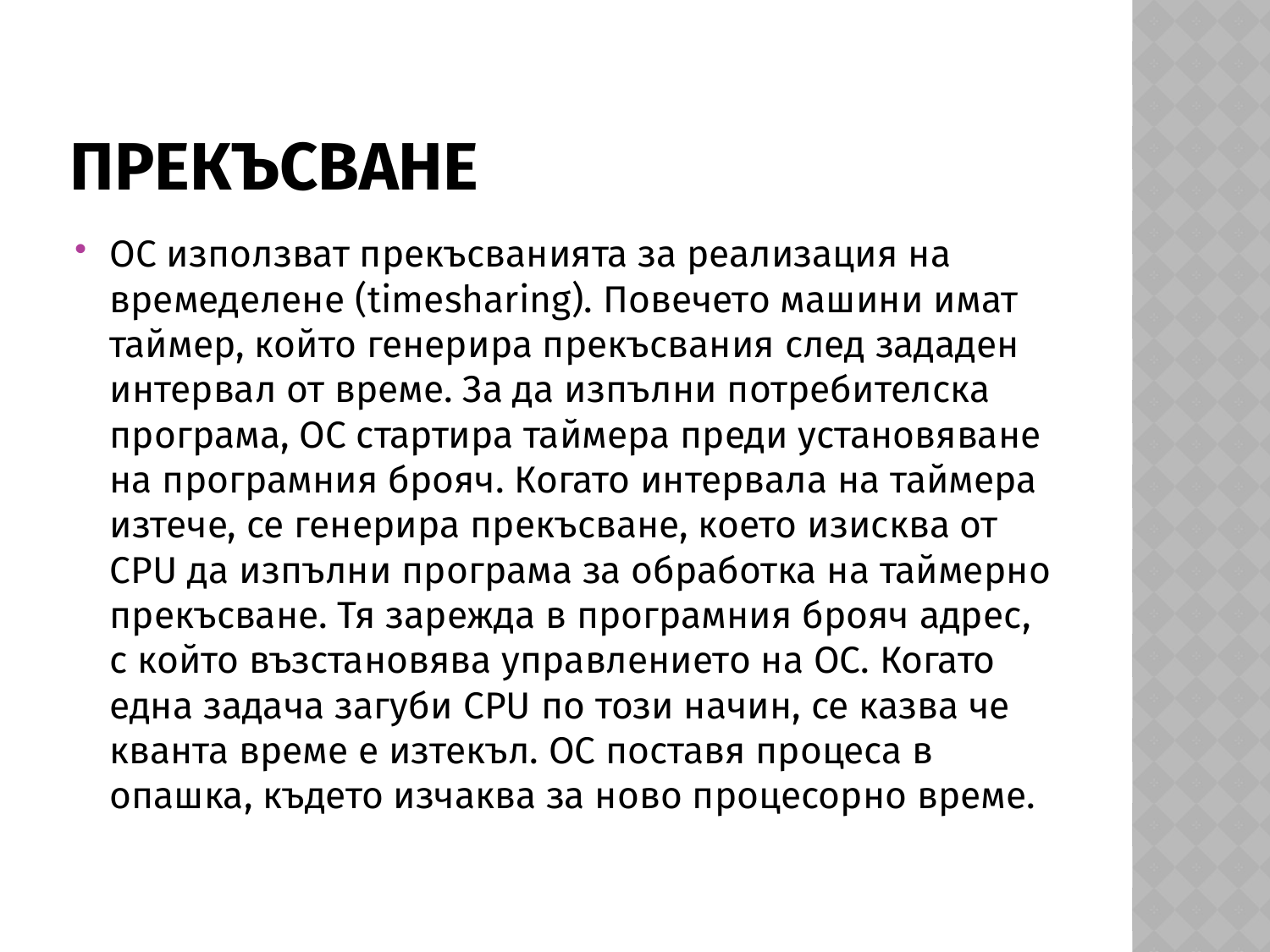

# прекъсване
ОС използват прекъсванията за реализация на времеделене (timesharing). Повечето машини имат таймер, който генерира прекъсвания след зададен интервал от време. За да изпълни потребителска програма, ОС стартира таймера преди установяване на програмния брояч. Когато интервала на таймера изтече, се генерира прекъсване, което изисква от CPU да изпълни програма за обработка на таймерно прекъсване. Тя зарежда в програмния брояч адрес, с който възстановява управлението на ОС. Когато една задача загуби CPU по този начин, се казва че кванта време е изтекъл. ОС поставя процеса в опашка, където изчаква за ново процесорно време.